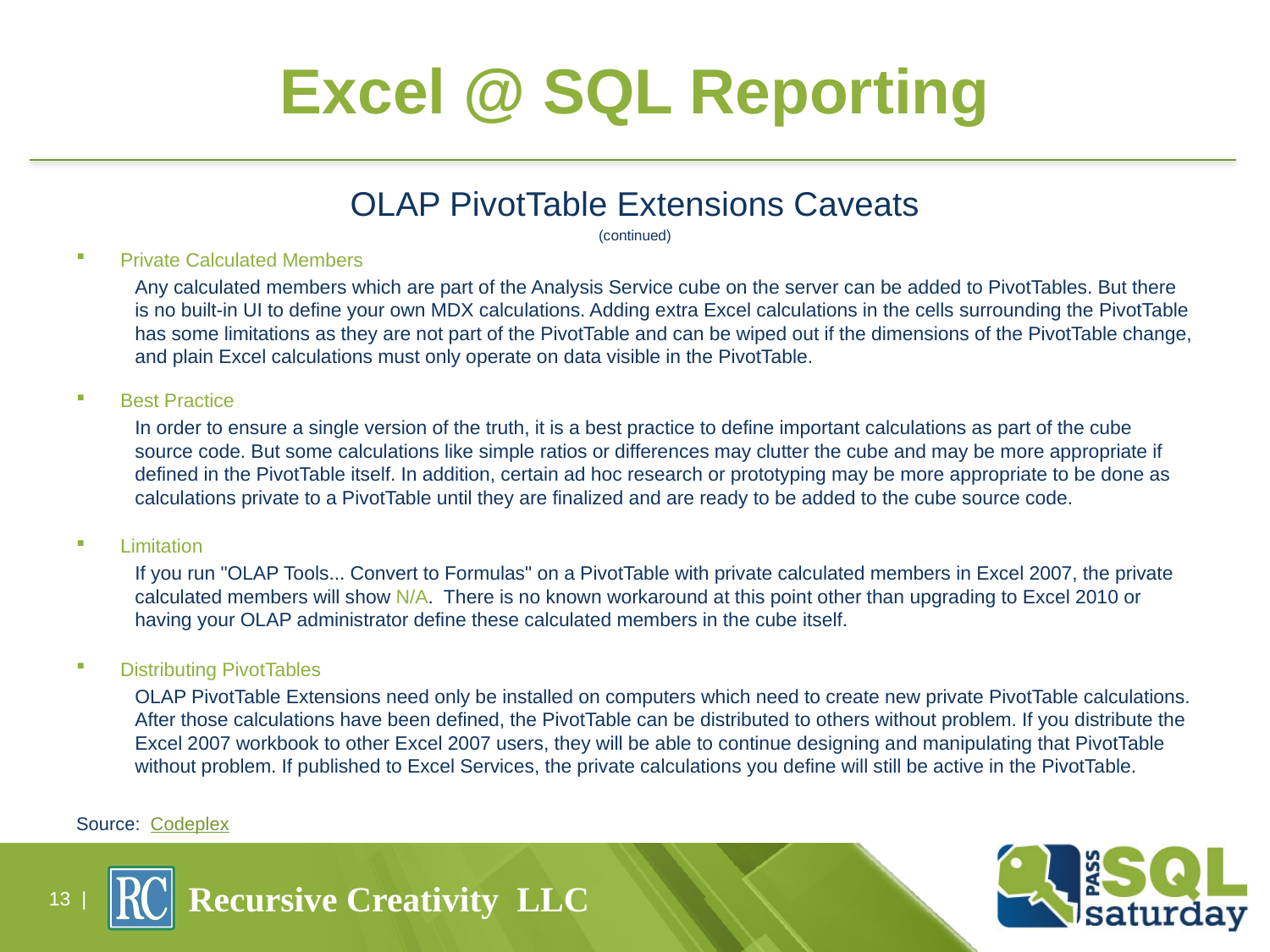

# Excel @ SQL Reporting
OLAP PivotTable Extensions Caveats
(continued)
Private Calculated Members
Any calculated members which are part of the Analysis Service cube on the server can be added to PivotTables. But there is no built-in UI to define your own MDX calculations. Adding extra Excel calculations in the cells surrounding the PivotTable has some limitations as they are not part of the PivotTable and can be wiped out if the dimensions of the PivotTable change, and plain Excel calculations must only operate on data visible in the PivotTable.

Best Practice
In order to ensure a single version of the truth, it is a best practice to define important calculations as part of the cube source code. But some calculations like simple ratios or differences may clutter the cube and may be more appropriate if defined in the PivotTable itself. In addition, certain ad hoc research or prototyping may be more appropriate to be done as calculations private to a PivotTable until they are finalized and are ready to be added to the cube source code.

Limitation
If you run "OLAP Tools... Convert to Formulas" on a PivotTable with private calculated members in Excel 2007, the private calculated members will show N/A.  There is no known workaround at this point other than upgrading to Excel 2010 or having your OLAP administrator define these calculated members in the cube itself.

Distributing PivotTables
OLAP PivotTable Extensions need only be installed on computers which need to create new private PivotTable calculations. After those calculations have been defined, the PivotTable can be distributed to others without problem. If you distribute the Excel 2007 workbook to other Excel 2007 users, they will be able to continue designing and manipulating that PivotTable without problem. If published to Excel Services, the private calculations you define will still be active in the PivotTable.

Source:  Codeplex
13  |
Recursive Creativity  LLC